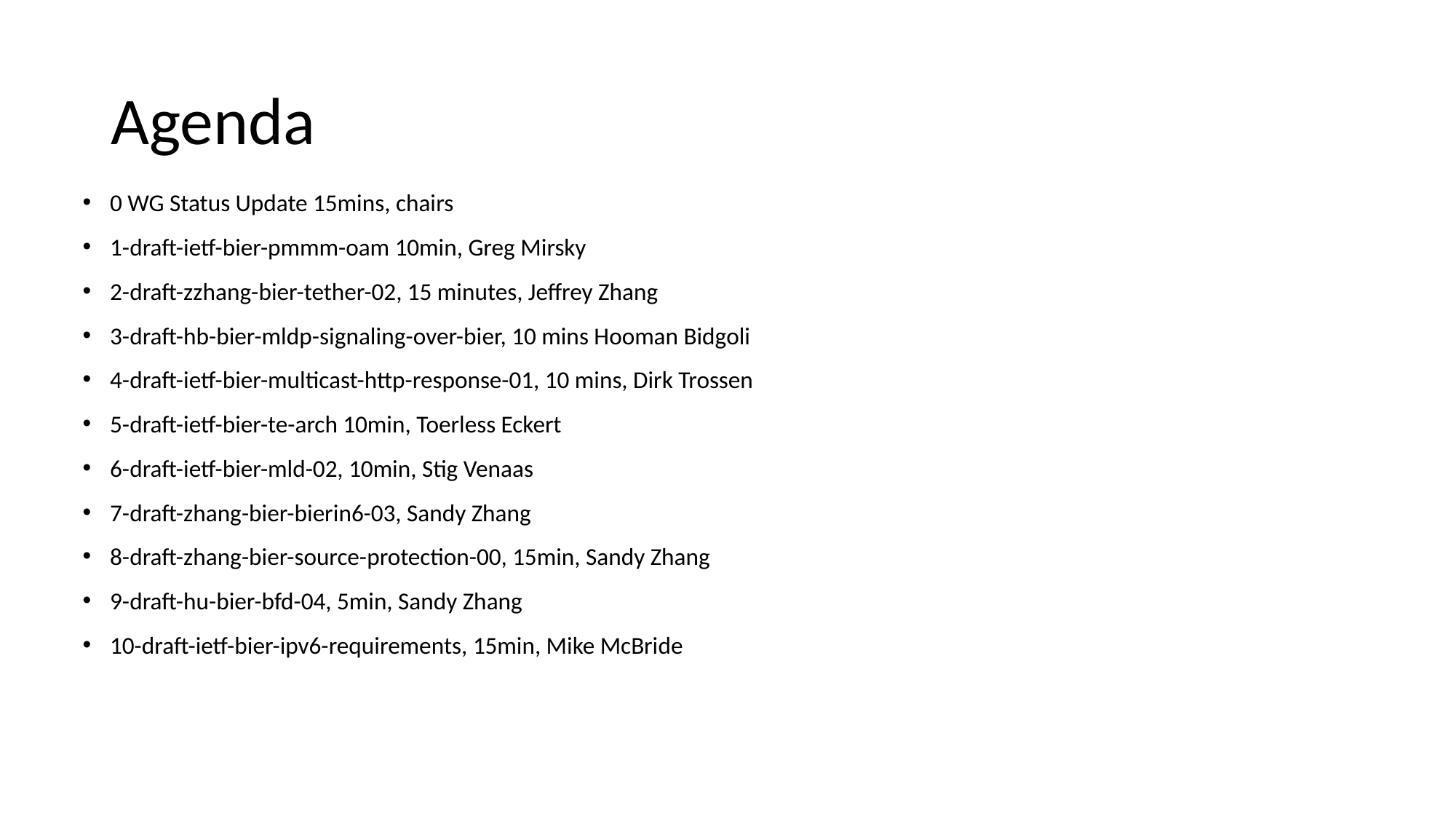

# Agenda
0 WG Status Update 15mins, chairs
1-draft-ietf-bier-pmmm-oam 10min, Greg Mirsky
2-draft-zzhang-bier-tether-02, 15 minutes, Jeffrey Zhang
3-draft-hb-bier-mldp-signaling-over-bier, 10 mins Hooman Bidgoli
4-draft-ietf-bier-multicast-http-response-01, 10 mins, Dirk Trossen
5-draft-ietf-bier-te-arch 10min, Toerless Eckert
6-draft-ietf-bier-mld-02, 10min, Stig Venaas
7-draft-zhang-bier-bierin6-03, Sandy Zhang
8-draft-zhang-bier-source-protection-00, 15min, Sandy Zhang
9-draft-hu-bier-bfd-04, 5min, Sandy Zhang
10-draft-ietf-bier-ipv6-requirements, 15min, Mike McBride